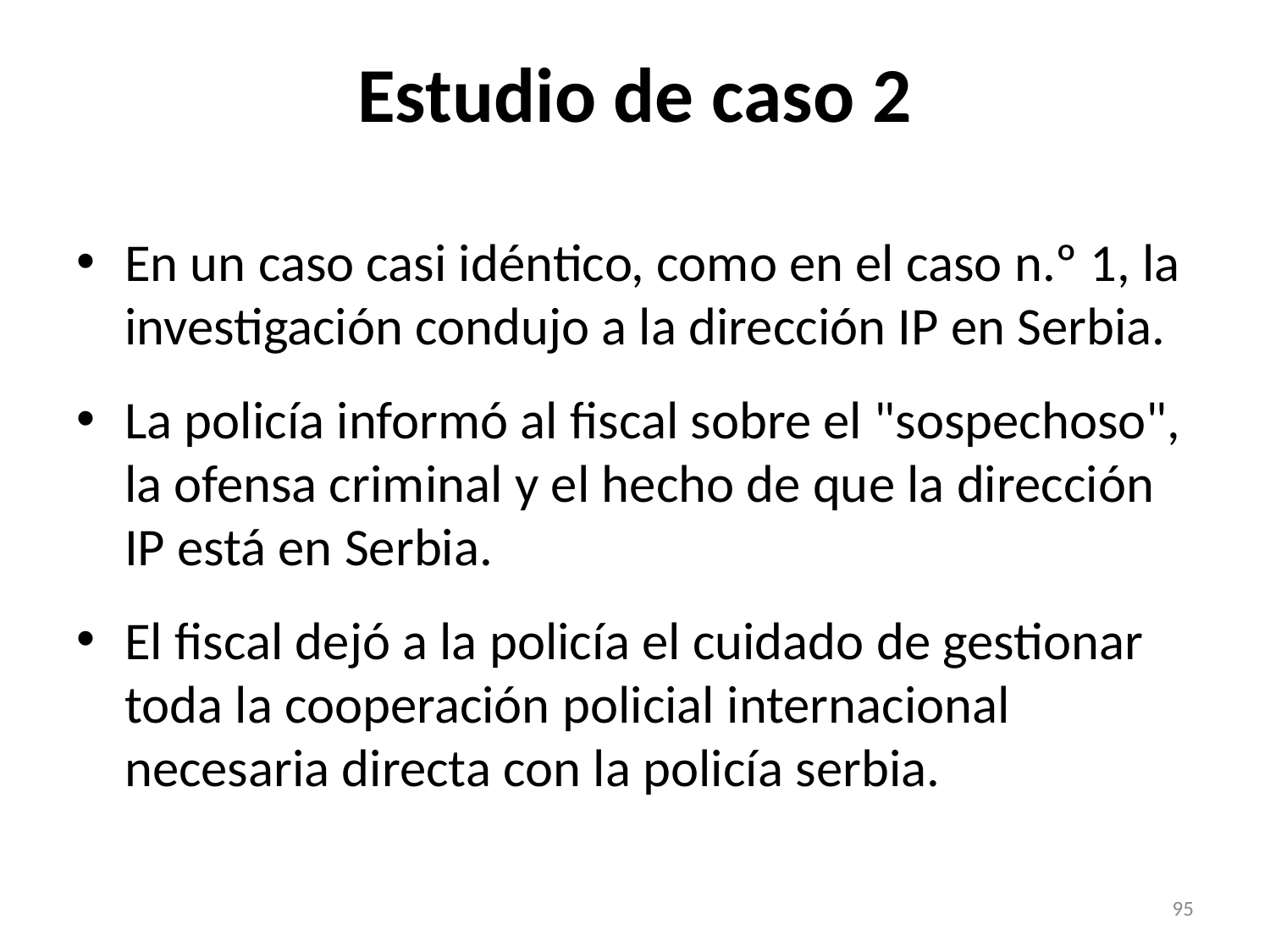

# Estudio de caso 2
En un caso casi idéntico, como en el caso n.º 1, la investigación condujo a la dirección IP en Serbia.
La policía informó al fiscal sobre el "sospechoso", la ofensa criminal y el hecho de que la dirección IP está en Serbia.
El fiscal dejó a la policía el cuidado de gestionar toda la cooperación policial internacional necesaria directa con la policía serbia.

95